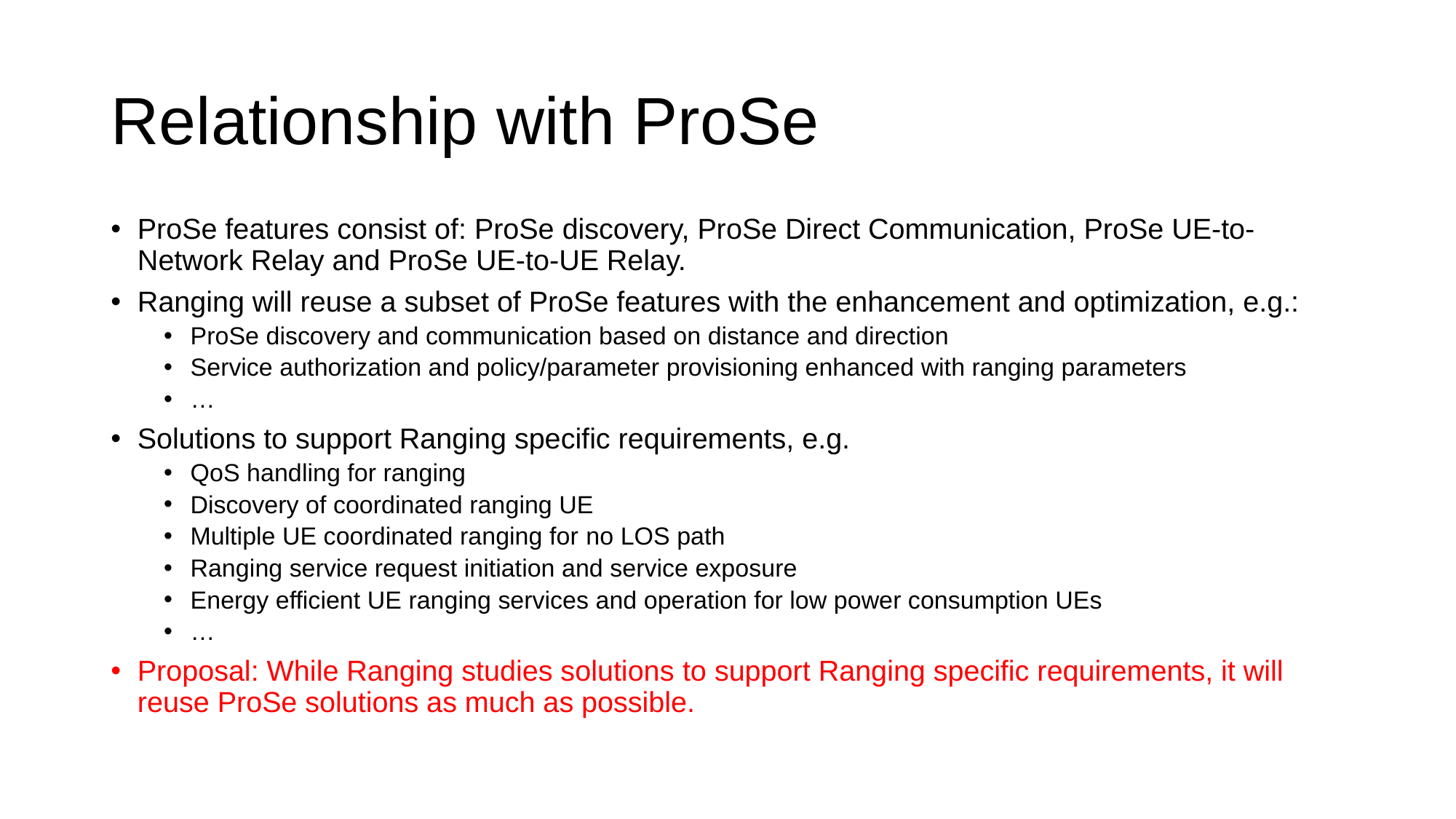

# Relationship with ProSe
ProSe features consist of: ProSe discovery, ProSe Direct Communication, ProSe UE-to-Network Relay and ProSe UE-to-UE Relay.
Ranging will reuse a subset of ProSe features with the enhancement and optimization, e.g.:
ProSe discovery and communication based on distance and direction
Service authorization and policy/parameter provisioning enhanced with ranging parameters
…
Solutions to support Ranging specific requirements, e.g.
QoS handling for ranging
Discovery of coordinated ranging UE
Multiple UE coordinated ranging for no LOS path
Ranging service request initiation and service exposure
Energy efficient UE ranging services and operation for low power consumption UEs
…
Proposal: While Ranging studies solutions to support Ranging specific requirements, it will reuse ProSe solutions as much as possible.